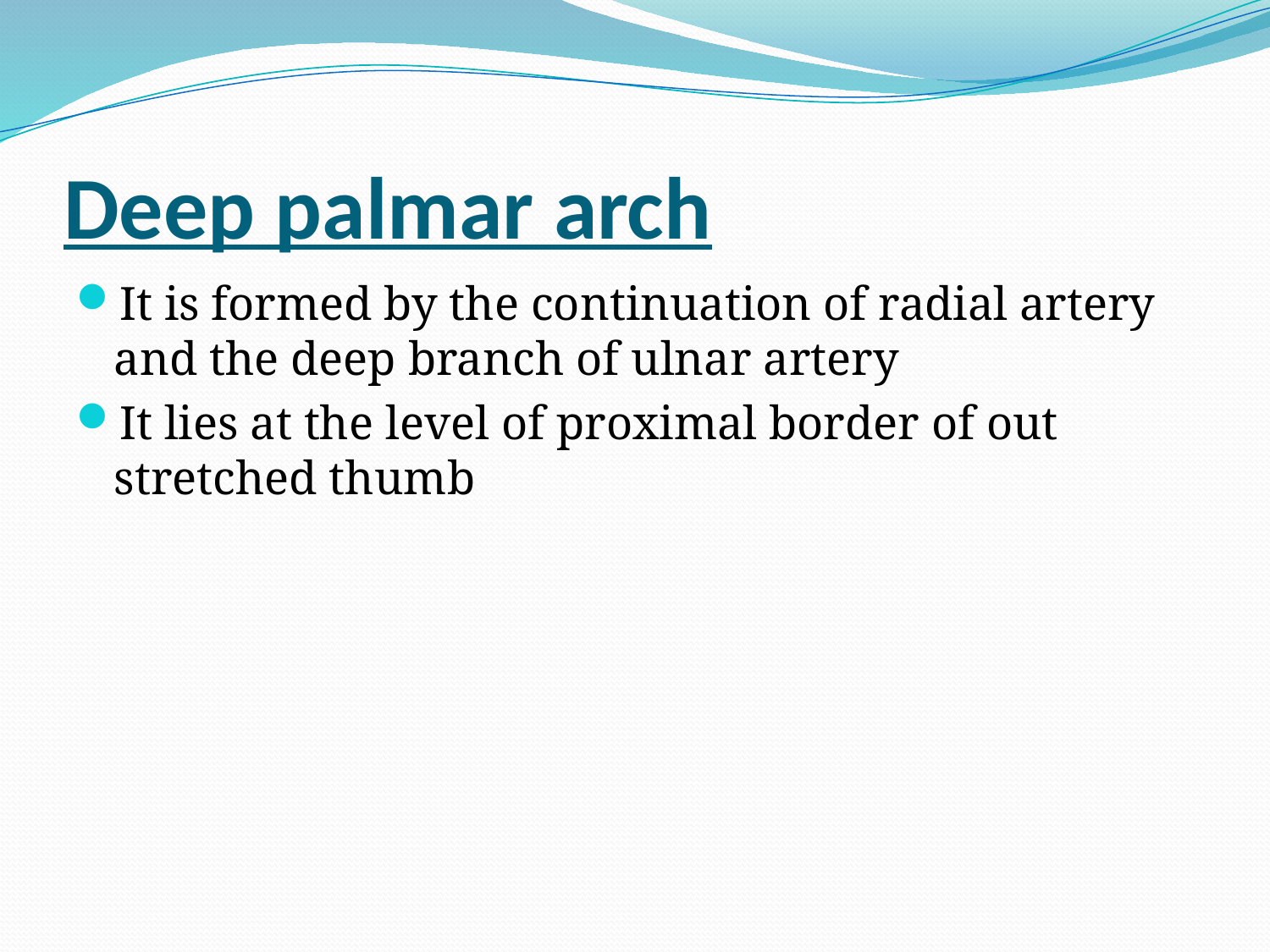

# Deep palmar arch
It is formed by the continuation of radial artery and the deep branch of ulnar artery
It lies at the level of proximal border of out stretched thumb